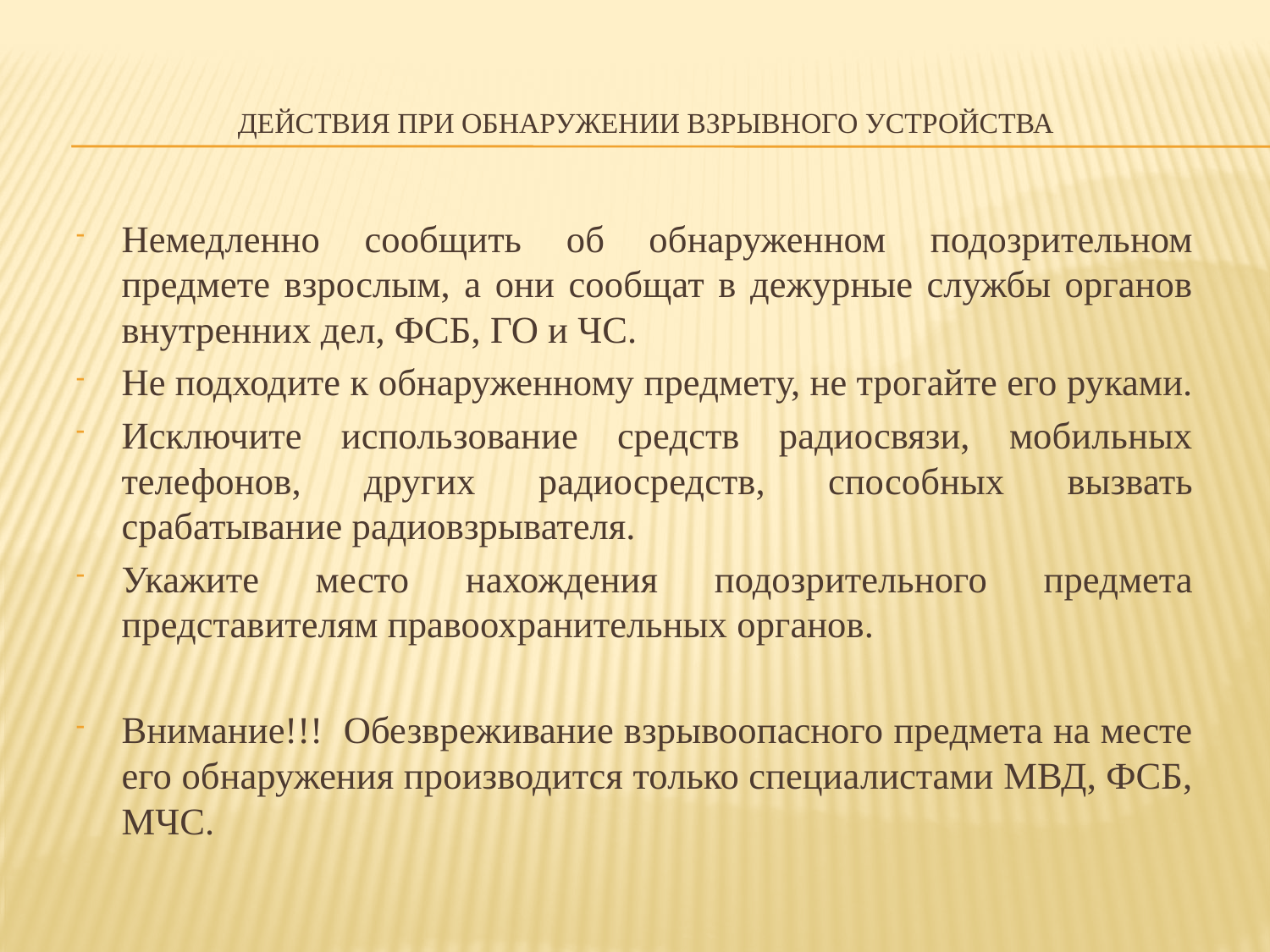

# ДЕЙСТВИЯ ПРИ ОБНАРУЖЕНИИ ВЗРЫВНОГО УСТРОЙСТВА
Немедленно сообщить об обнаруженном подозрительном предмете взрослым, а они сообщат в дежурные службы органов внутренних дел, ФСБ, ГО и ЧС.
Не подходите к обнаруженному предмету, не трогайте его руками.
Исключите использование средств радиосвязи, мобильных телефонов, других радиосредств, способных вызвать срабатывание радиовзрывателя.
Укажите место нахождения подозрительного предмета представителям правоохранительных органов.

Внимание!!!  Обезвреживание взрывоопасного предмета на месте его обнаружения производится только специалистами МВД, ФСБ, МЧС.